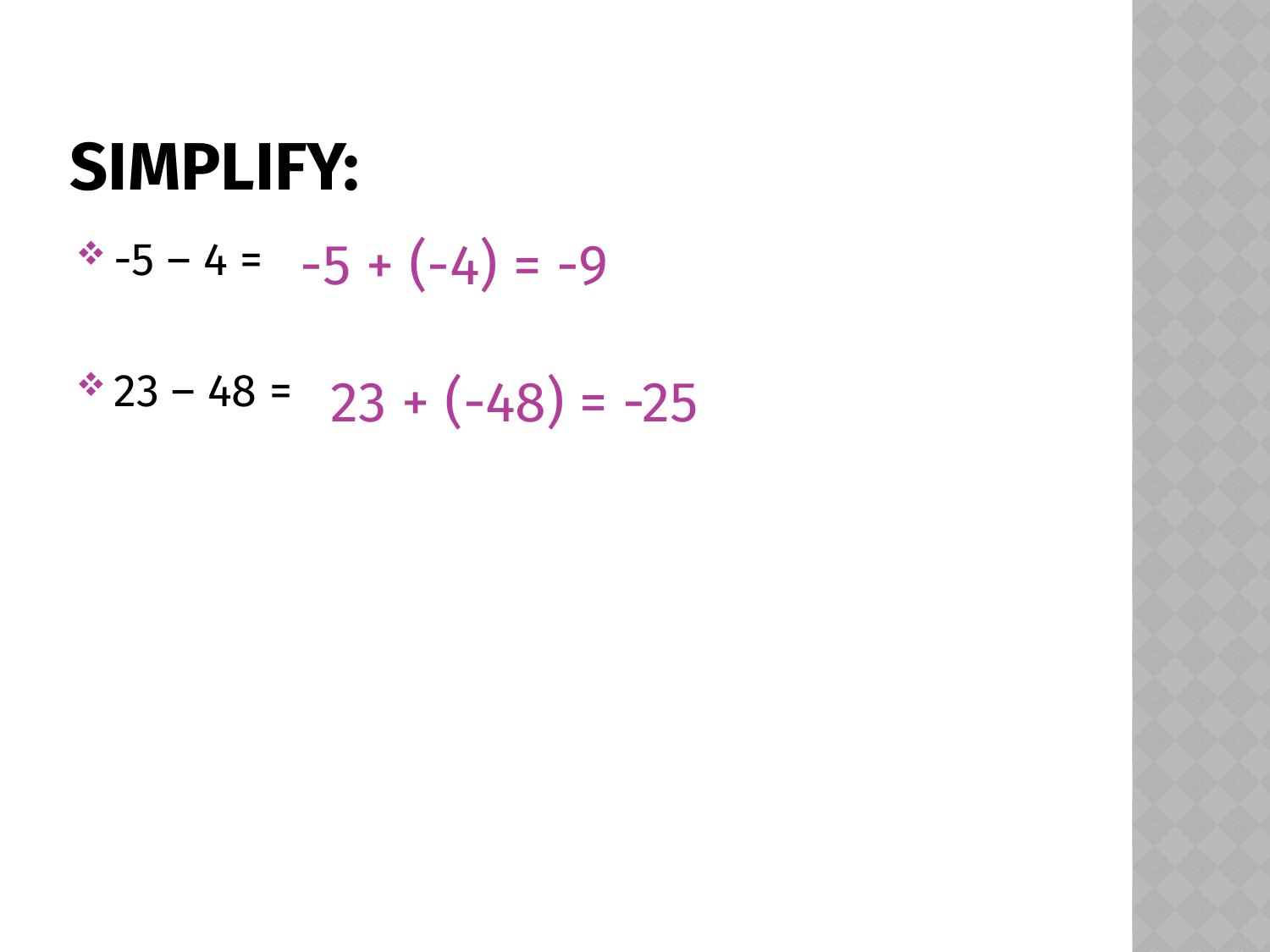

# Simplify:
 -5 + (-4) = -9
-5 – 4 =

23 – 48 =
23 + (-48) = -25